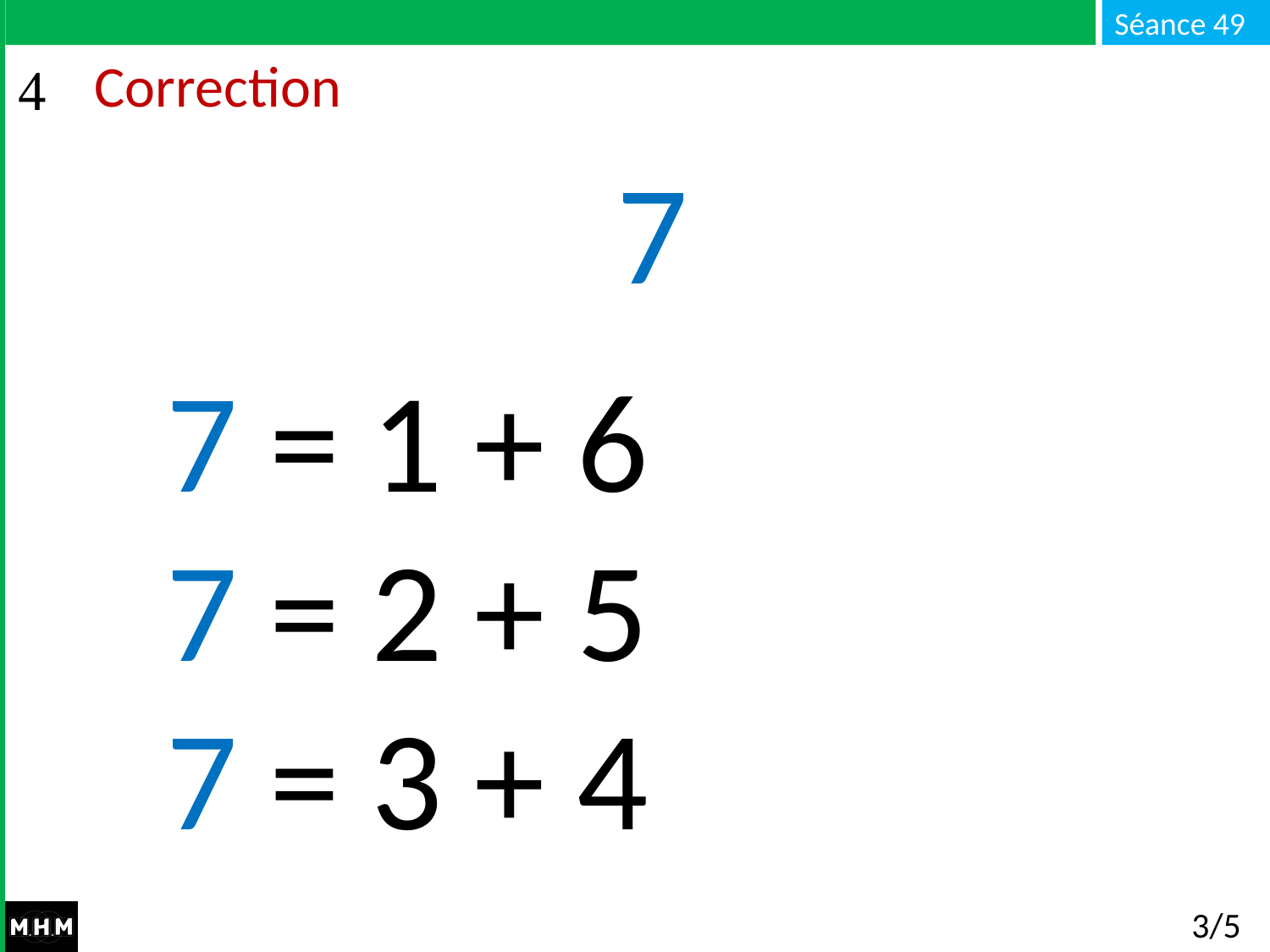

# Correction
7
7 = 1 + 6
7 = 2 + 5
7 = 3 + 4
3/5